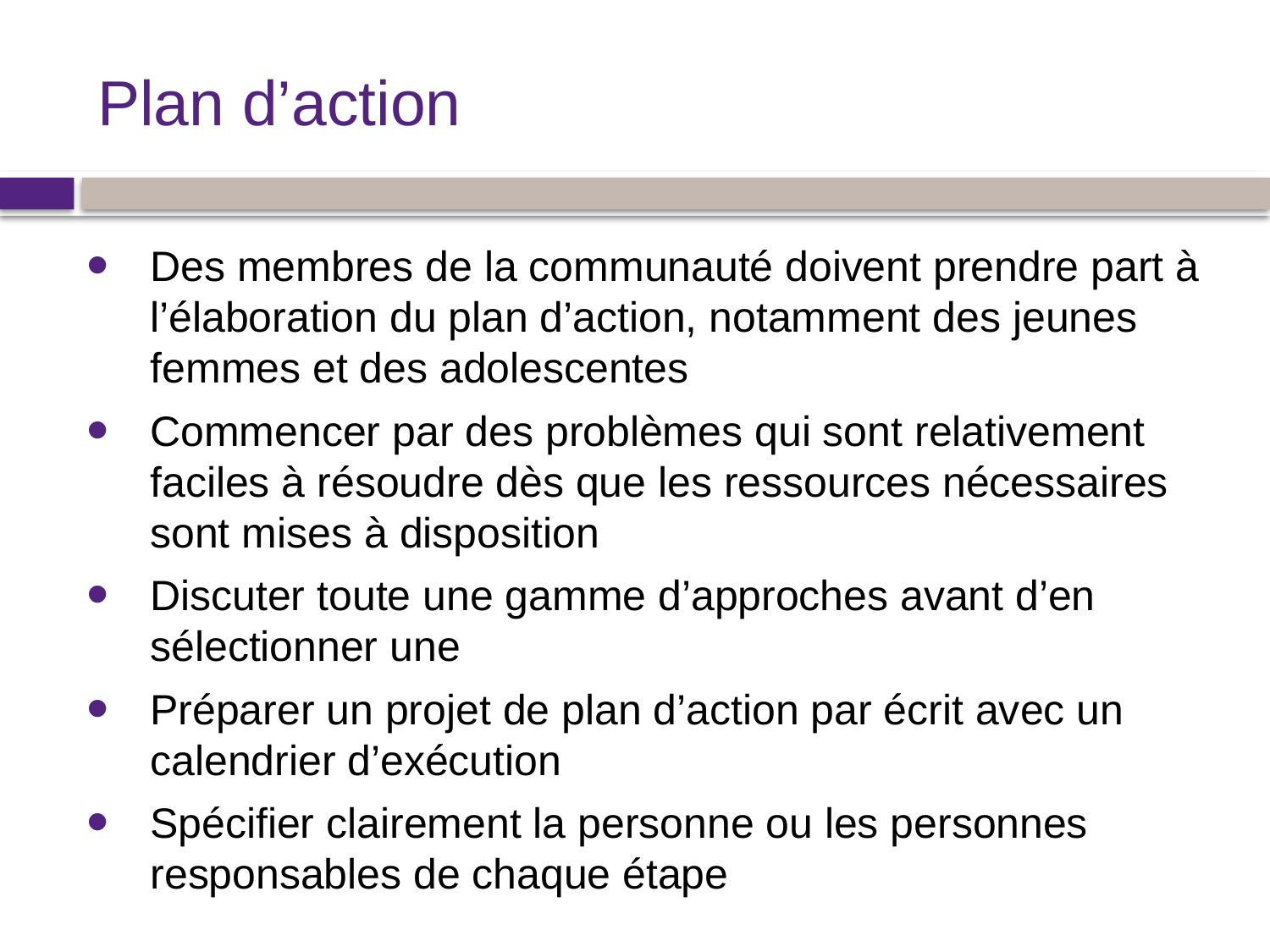

# Plan d’action
Des membres de la communauté doivent prendre part à l’élaboration du plan d’action, notamment des jeunes femmes et des adolescentes
Commencer par des problèmes qui sont relativement faciles à résoudre dès que les ressources nécessaires sont mises à disposition
Discuter toute une gamme d’approches avant d’en sélectionner une
Préparer un projet de plan d’action par écrit avec un calendrier d’exécution
Spécifier clairement la personne ou les personnes responsables de chaque étape